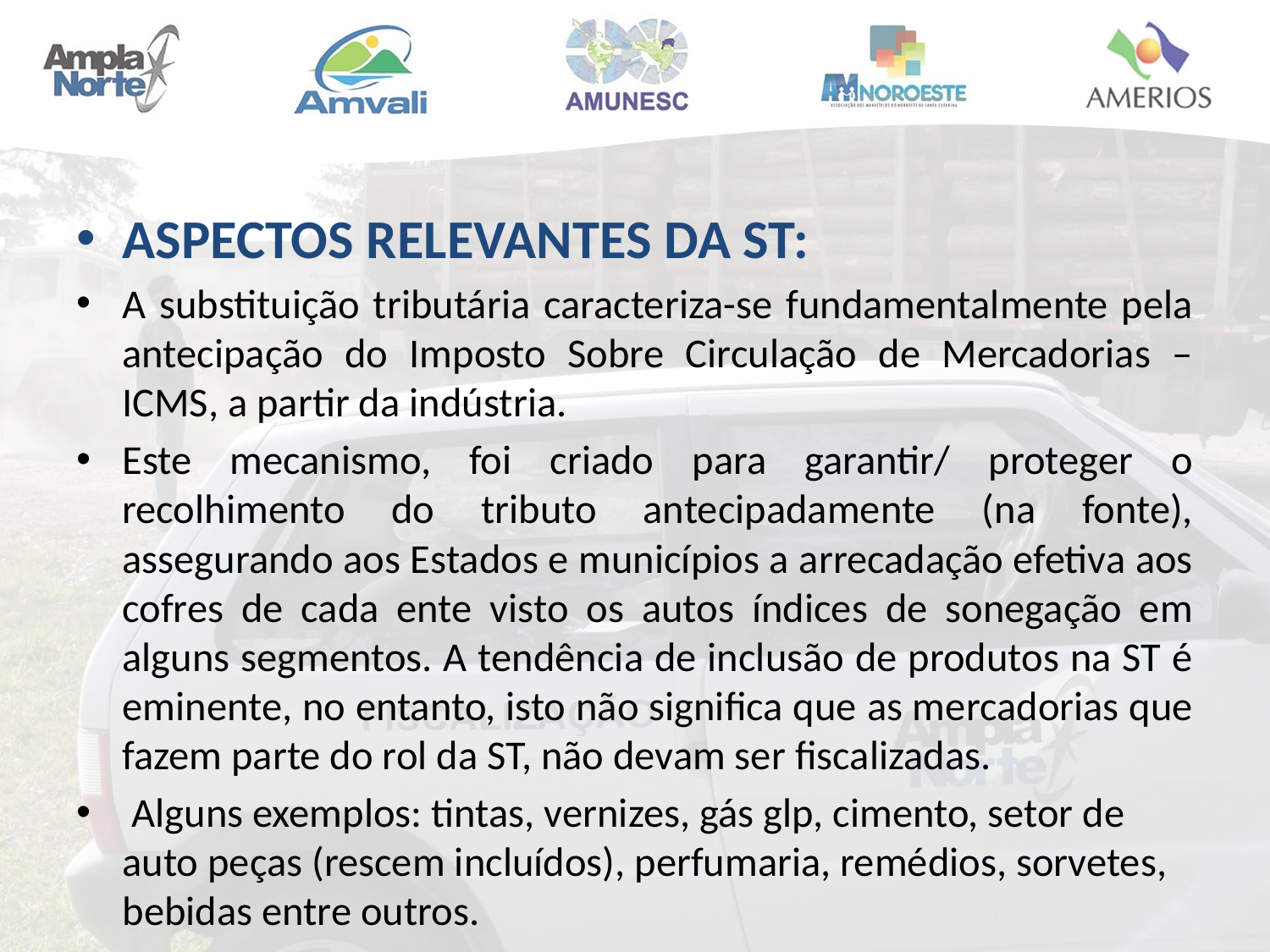

ASPECTOS RELEVANTES DA ST:
A substituição tributária caracteriza-se fundamentalmente pela antecipação do Imposto Sobre Circulação de Mercadorias –ICMS, a partir da indústria.
Este mecanismo, foi criado para garantir/ proteger o recolhimento do tributo antecipadamente (na fonte), assegurando aos Estados e municípios a arrecadação efetiva aos cofres de cada ente visto os autos índices de sonegação em alguns segmentos. A tendência de inclusão de produtos na ST é eminente, no entanto, isto não significa que as mercadorias que fazem parte do rol da ST, não devam ser fiscalizadas.
 Alguns exemplos: tintas, vernizes, gás glp, cimento, setor de auto peças (rescem incluídos), perfumaria, remédios, sorvetes, bebidas entre outros.